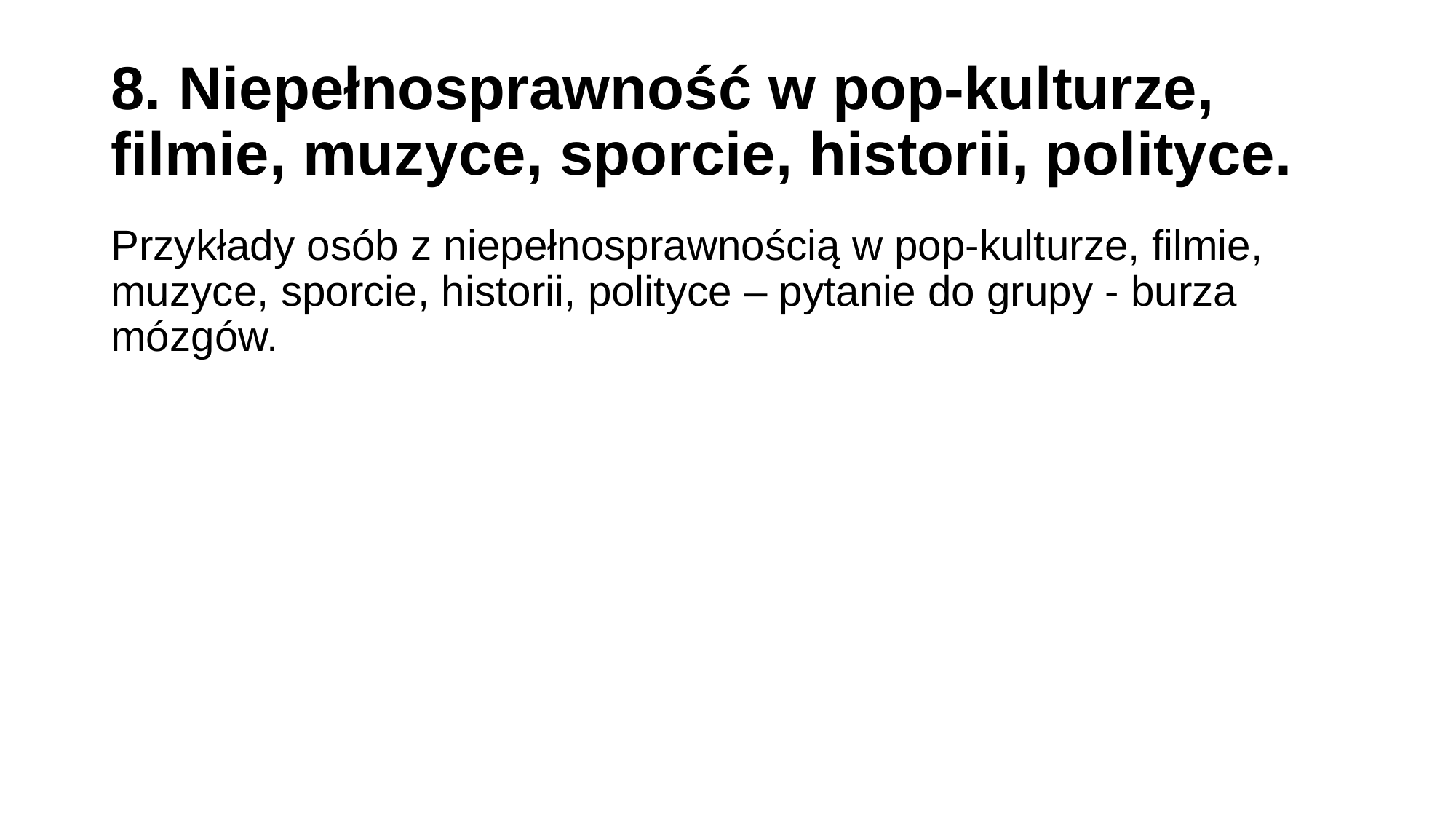

# 8. Niepełnosprawność w pop-kulturze, filmie, muzyce, sporcie, historii, polityce.
Przykłady osób z niepełnosprawnością w pop-kulturze, filmie, muzyce, sporcie, historii, polityce – pytanie do grupy - burza mózgów.